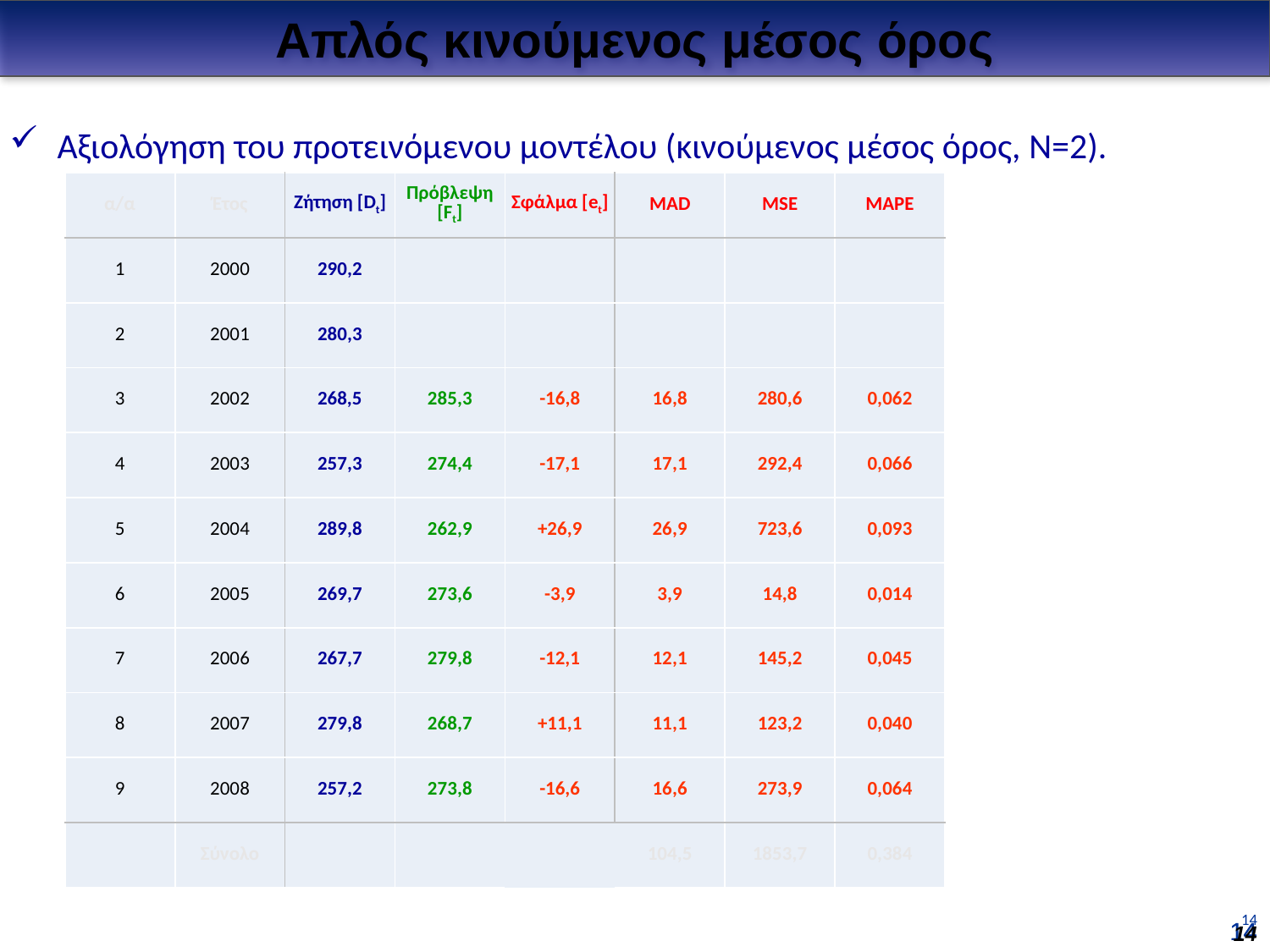

Απλός κινούμενος μέσος όρος
Αξιολόγηση του προτεινόμενου μοντέλου (κινούμενος μέσος όρος, Ν=2).
| α/α | Έτος | Ζήτηση [Dt] | Πρόβλεψη [Ft] | Σφάλμα [et] | MAD | MSE | MAPE |
| --- | --- | --- | --- | --- | --- | --- | --- |
| 1 | 2000 | 290,2 |  |  |  |  |  |
| 2 | 2001 | 280,3 |  |  |  |  |  |
| 3 | 2002 | 268,5 | 285,3 | -16,8 | 16,8 | 280,6 | 0,062 |
| 4 | 2003 | 257,3 | 274,4 | -17,1 | 17,1 | 292,4 | 0,066 |
| 5 | 2004 | 289,8 | 262,9 | +26,9 | 26,9 | 723,6 | 0,093 |
| 6 | 2005 | 269,7 | 273,6 | -3,9 | 3,9 | 14,8 | 0,014 |
| 7 | 2006 | 267,7 | 279,8 | -12,1 | 12,1 | 145,2 | 0,045 |
| 8 | 2007 | 279,8 | 268,7 | +11,1 | 11,1 | 123,2 | 0,040 |
| 9 | 2008 | 257,2 | 273,8 | -16,6 | 16,6 | 273,9 | 0,064 |
|  | Σύνολο |  |  |  | 104,5 | 1853,7 | 0,384 |
14
14
14
14